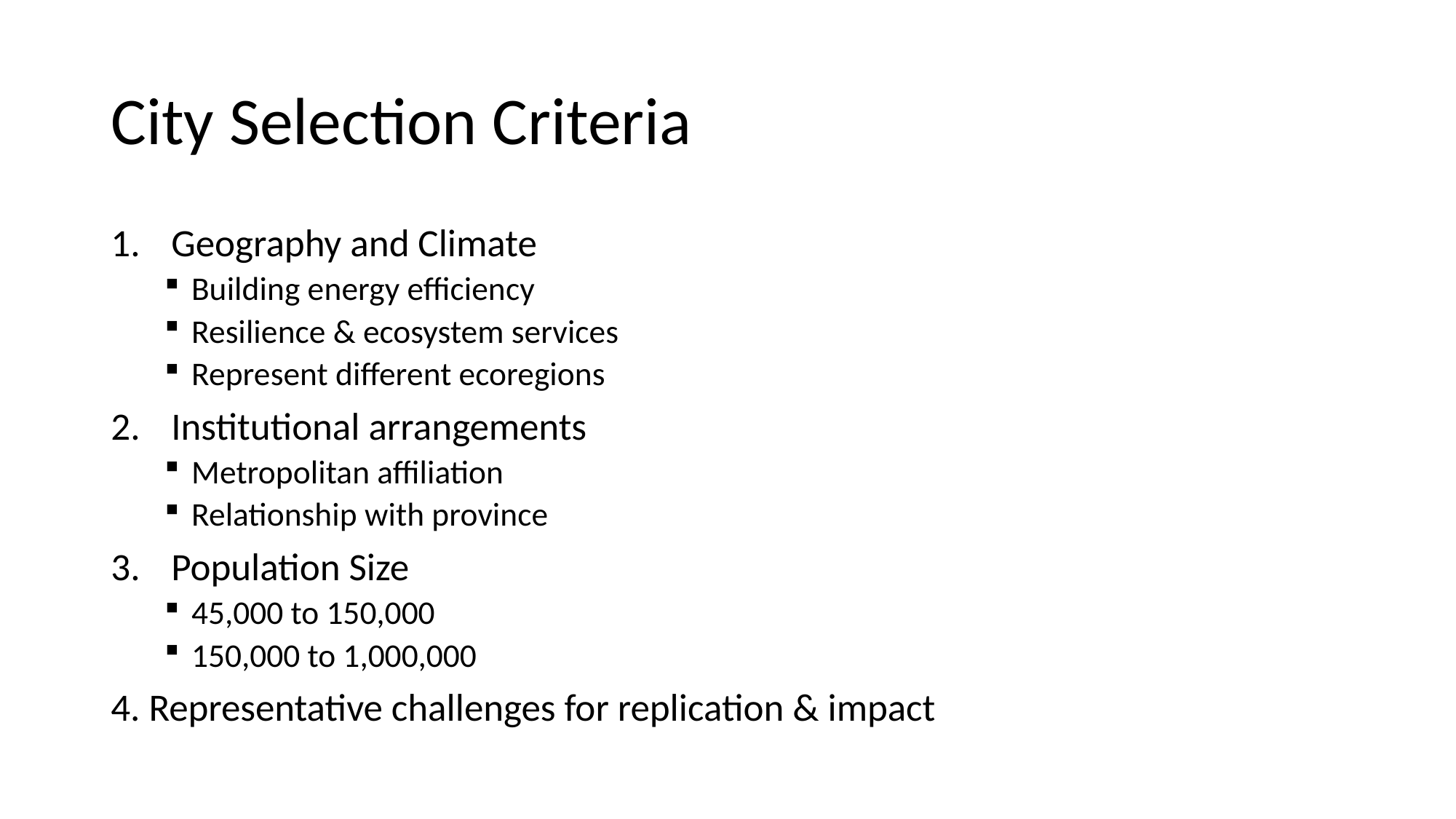

# City Selection Criteria
Geography and Climate
Building energy efficiency
Resilience & ecosystem services
Represent different ecoregions
Institutional arrangements
Metropolitan affiliation
Relationship with province
Population Size
45,000 to 150,000
150,000 to 1,000,000
4. Representative challenges for replication & impact